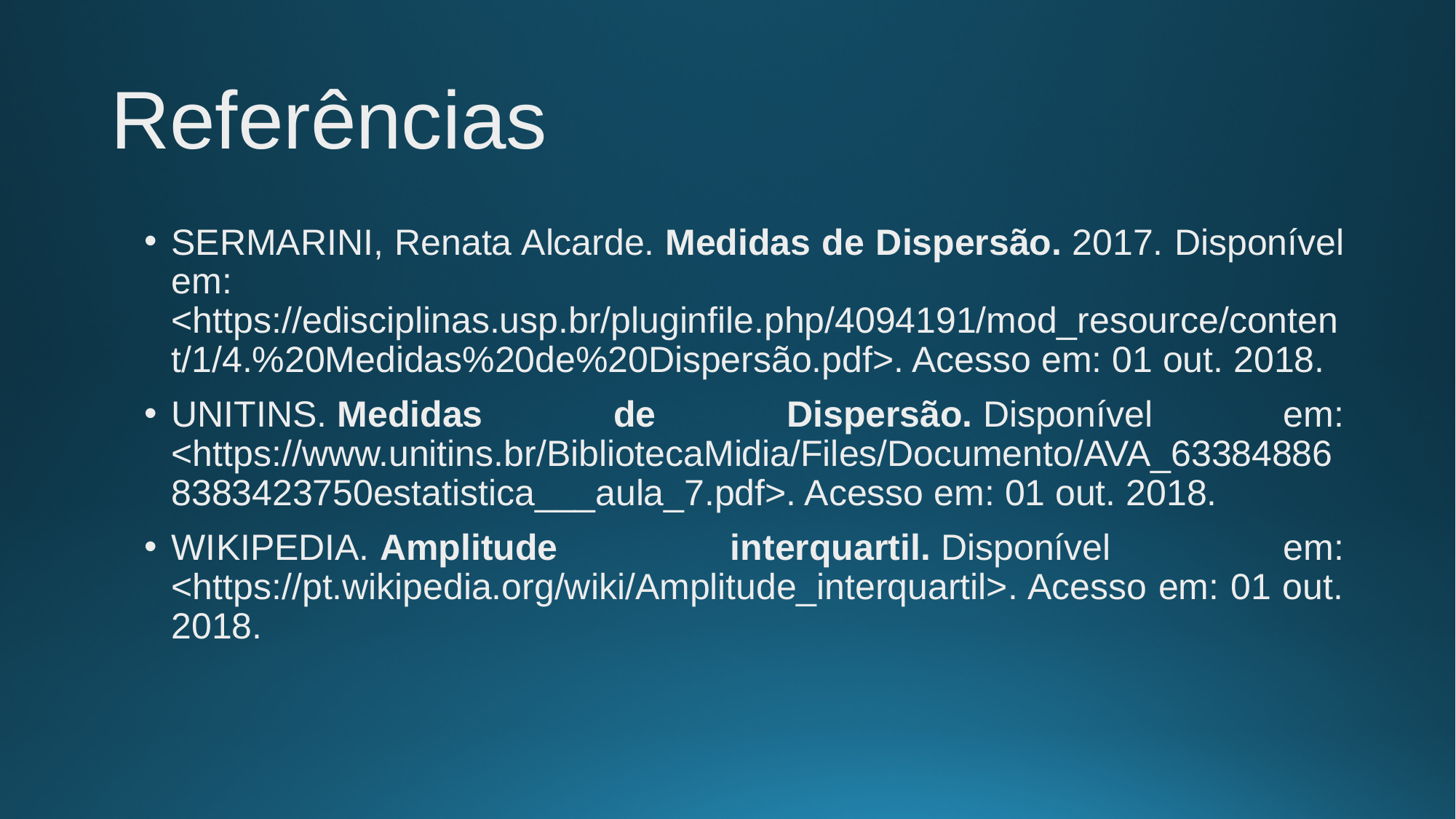

Referências
SERMARINI, Renata Alcarde. Medidas de Dispersão. 2017. Disponível em: <https://edisciplinas.usp.br/pluginfile.php/4094191/mod_resource/content/1/4.%20Medidas%20de%20Dispersão.pdf>. Acesso em: 01 out. 2018.
UNITINS. Medidas de Dispersão. Disponível em: <https://www.unitins.br/BibliotecaMidia/Files/Documento/AVA_633848868383423750estatistica___aula_7.pdf>. Acesso em: 01 out. 2018.
WIKIPEDIA. Amplitude interquartil. Disponível em: <https://pt.wikipedia.org/wiki/Amplitude_interquartil>. Acesso em: 01 out. 2018.